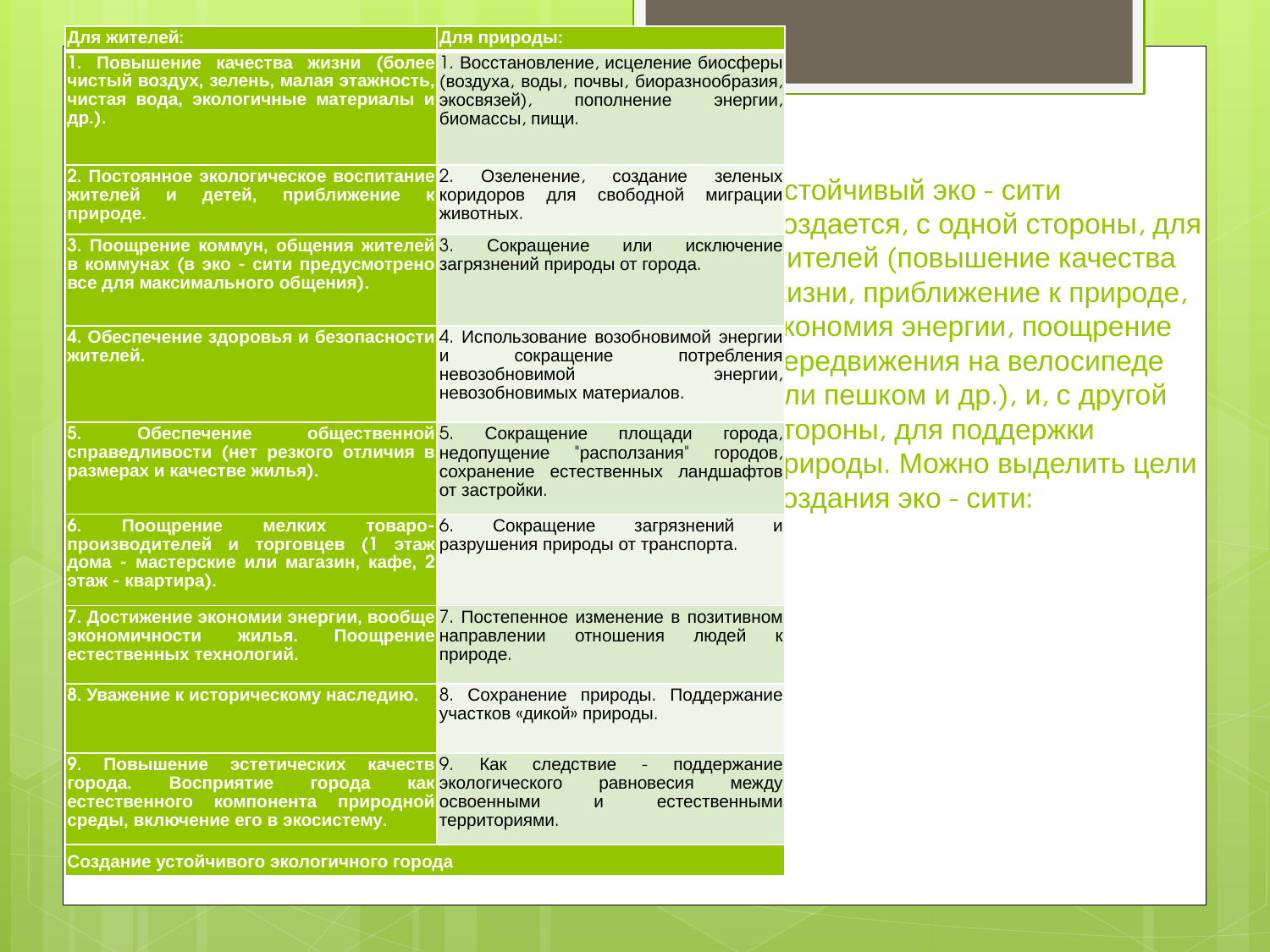

| Для жителей: | Для природы: |
| --- | --- |
| 1. Повышение качества жизни (более чистый воздух, зелень, малая этажность, чистая вода, экологичные материалы и др.). | 1. Восстановление, исцеление биосферы (воздуха, воды, почвы, биоразнообразия, экосвязей), пополнение энергии, биомассы, пищи. |
| 2. Постоянное экологическое воспитание жителей и детей, приближение к природе. | 2. Озеленение, создание зеленых коридоров для свободной миграции животных. |
| 3. Поощрение коммун, общения жителей в коммунах (в эко - сити предусмотрено все для максимального общения). | 3. Сокращение или исключение загрязнений природы от города. |
| 4. Обеспечение здоровья и безопасности жителей. | 4. Использование возобновимой энергии и сокращение потребления невозобновимой энергии, невозобновимых материалов. |
| 5. Обеспечение общественной справедливости (нет резкого отличия в размерах и качестве жилья). | 5. Сокращение площади города, недопущение "расползания" городов, сохранение естественных ландшафтов от застройки. |
| 6. Поощрение мелких товаро-производителей и торговцев (1 этаж дома - мастерские или магазин, кафе, 2 этаж - квартира). | 6. Сокращение загрязнений и разрушения природы от транспорта. |
| 7. Достижение экономии энергии, вообще экономичности жилья. Поощрение естественных технологий. | 7. Постепенное изменение в позитивном направлении отношения людей к природе. |
| 8. Уважение к историческому наследию. | 8. Сохранение природы. Поддержание участков «дикой» природы. |
| 9. Повышение эстетических качеств города. Восприятие города как естественного компонента природной среды, включение его в экосистему. | 9. Как следствие - поддержание экологического равновесия между освоенными и естественными территориями. |
| Создание устойчивого экологичного города |  |
# Устойчивый эко - сити создается, с одной стороны, для жителей (повышение качества жизни, приближение к природе, экономия энергии, поощрение передвижения на велосипеде или пешком и др.), и, с другой стороны, для поддержки природы. Можно выделить цели создания эко - сити: